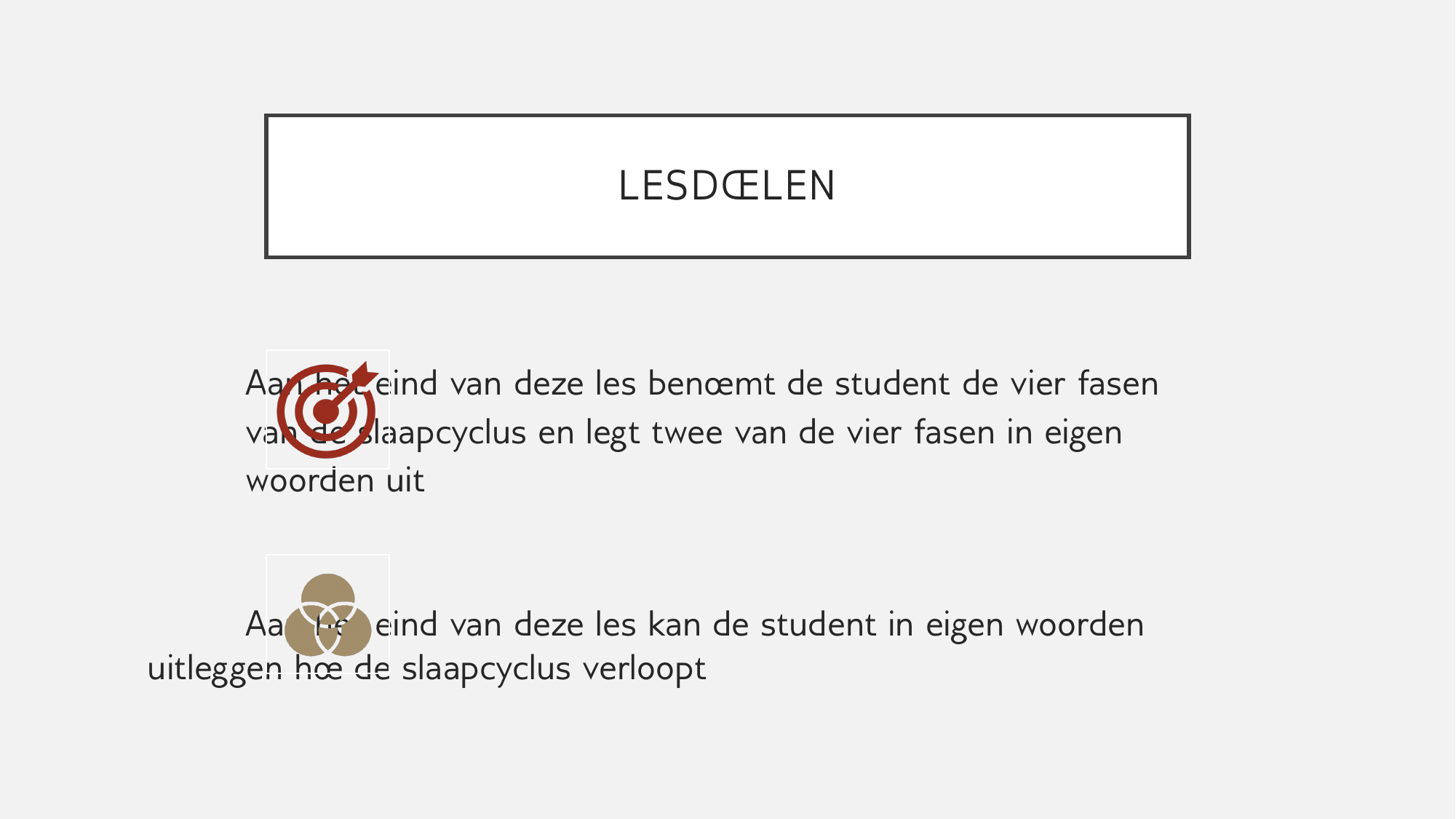

# Lesdoelen

			Aan het eind van deze les benoemt de student de vier fasen
 			van de slaapcyclus en legt twee van de vier fasen in eigen
			woorden uit

			Aan het eind van deze les kan de student in eigen woorden 				uitleggen hoe de slaapcyclus verloopt